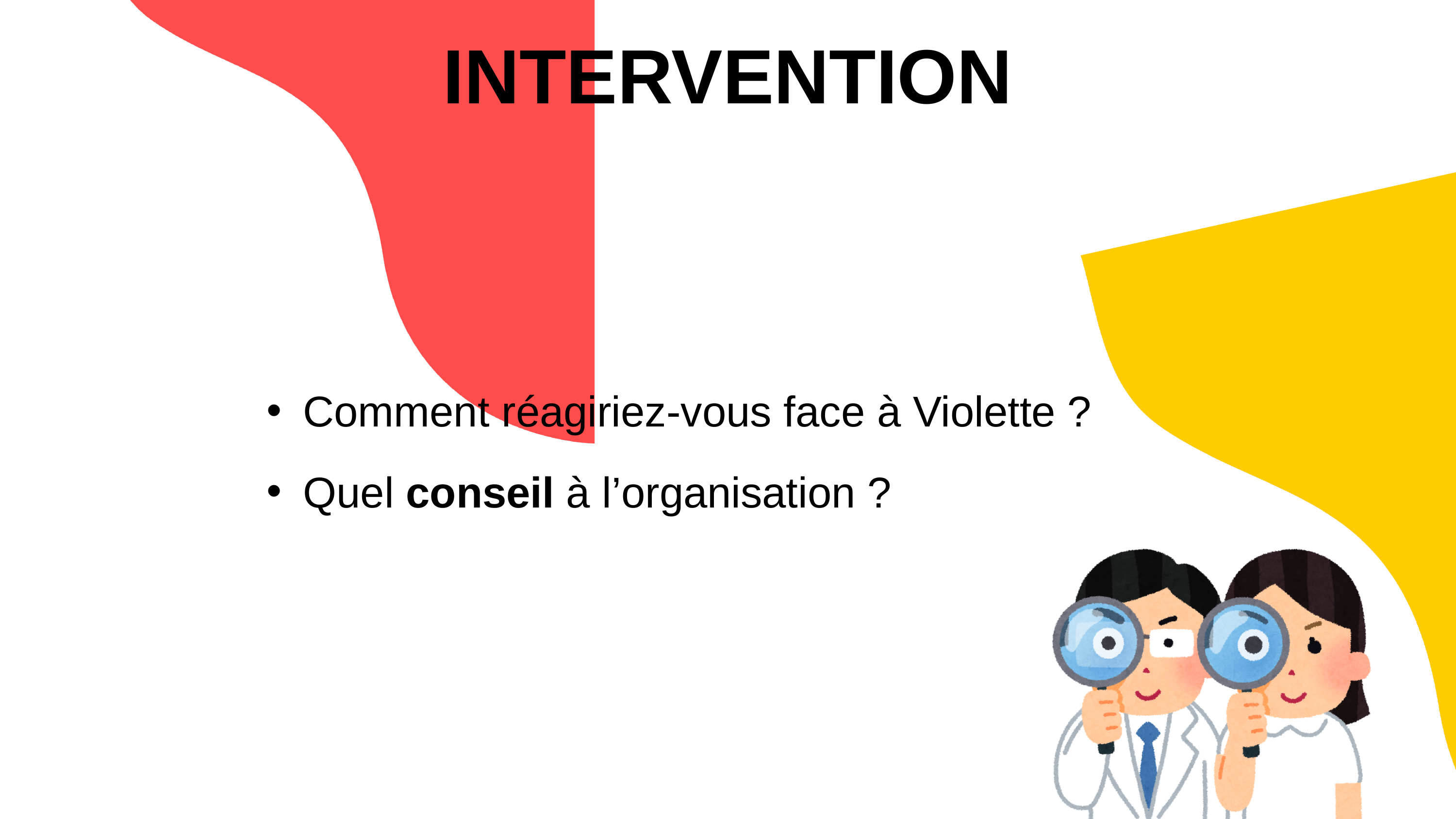

INTERVENTION

Comment réagiriez-vous face à Violette ?
Quel conseil à l’organisation ?